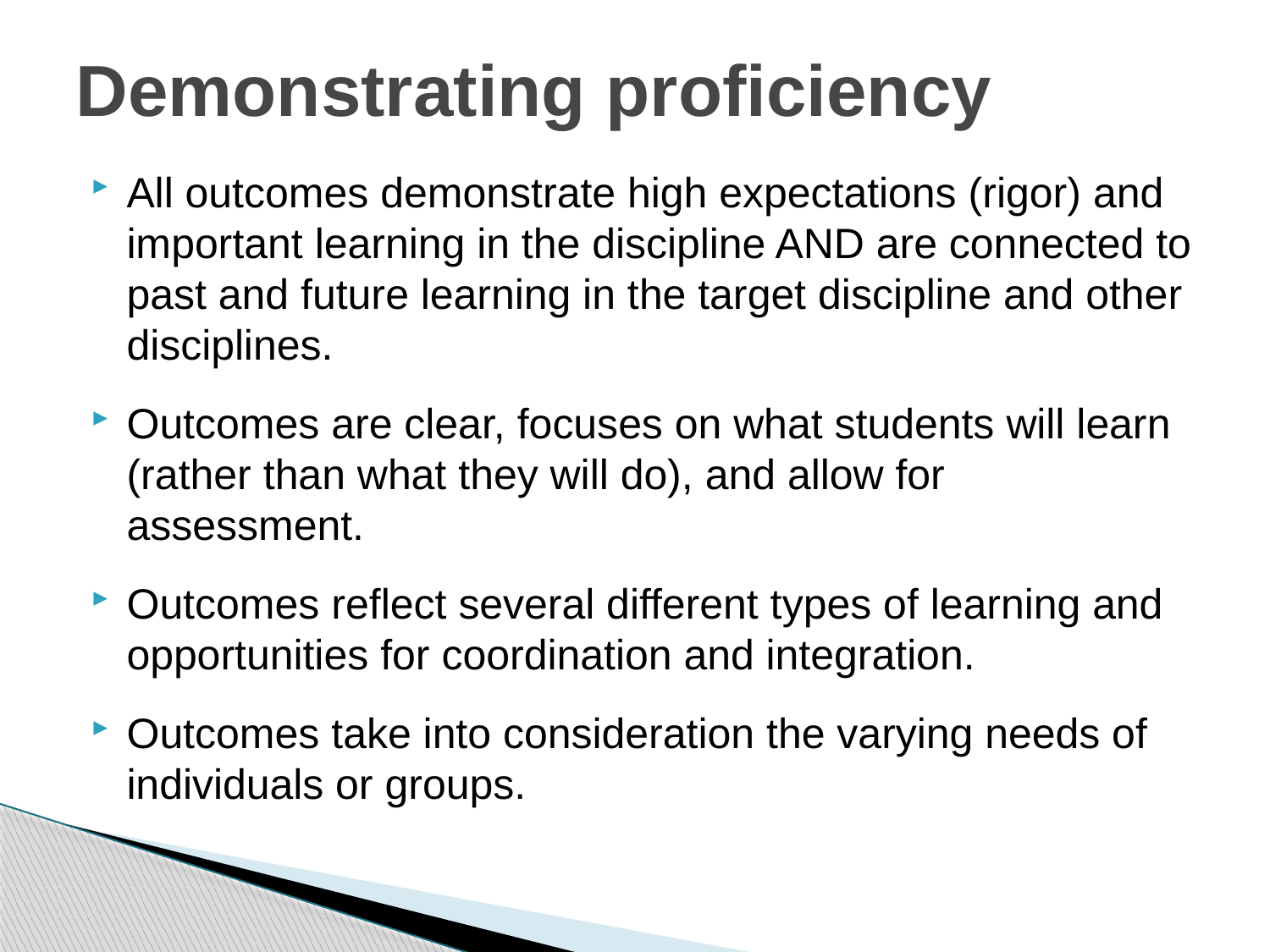

Demonstrating proficiency
All outcomes demonstrate high expectations (rigor) and important learning in the discipline AND are connected to past and future learning in the target discipline and other disciplines.
Outcomes are clear, focuses on what students will learn (rather than what they will do), and allow for assessment.
Outcomes reflect several different types of learning and opportunities for coordination and integration.
Outcomes take into consideration the varying needs of individuals or groups.